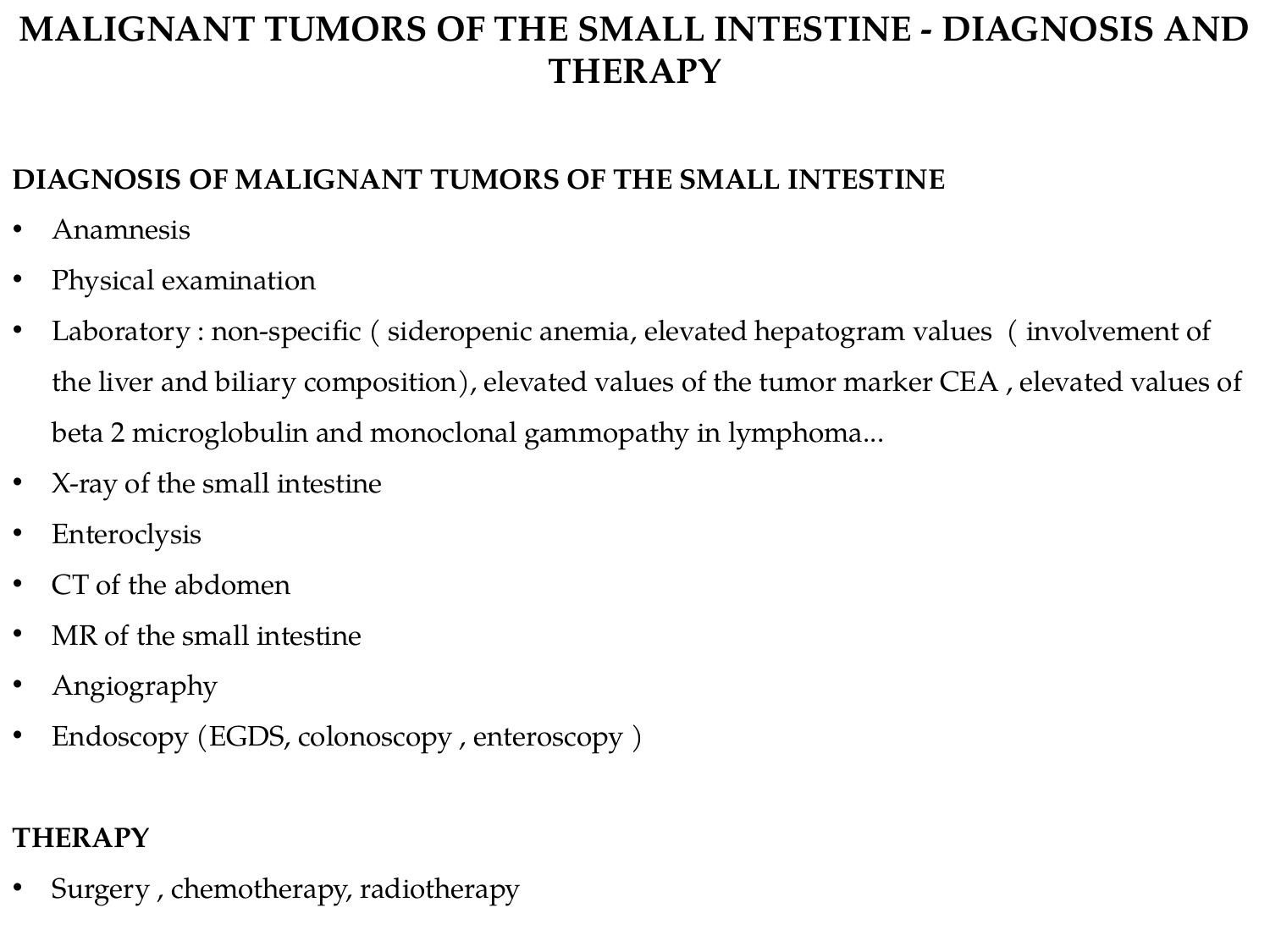

MALIGNANT TUMORS OF THE SMALL INTESTINE - DIAGNOSIS AND THERAPY
DIAGNOSIS OF MALIGNANT TUMORS OF THE SMALL INTESTINE
Anamnesis
Physical examination
Laboratory : non-specific ( sideropenic anemia, elevated hepatogram values  ( involvement of the liver and biliary composition), elevated values of the tumor marker CEA , elevated values of beta 2 microglobulin and monoclonal gammopathy in lymphoma...
X-ray of the small intestine
Enteroclysis
CT of the abdomen
MR of the small intestine
Angiography
Endoscopy (EGDS, colonoscopy , enteroscopy )

THERAPY
Surgery , chemotherapy, radiotherapy